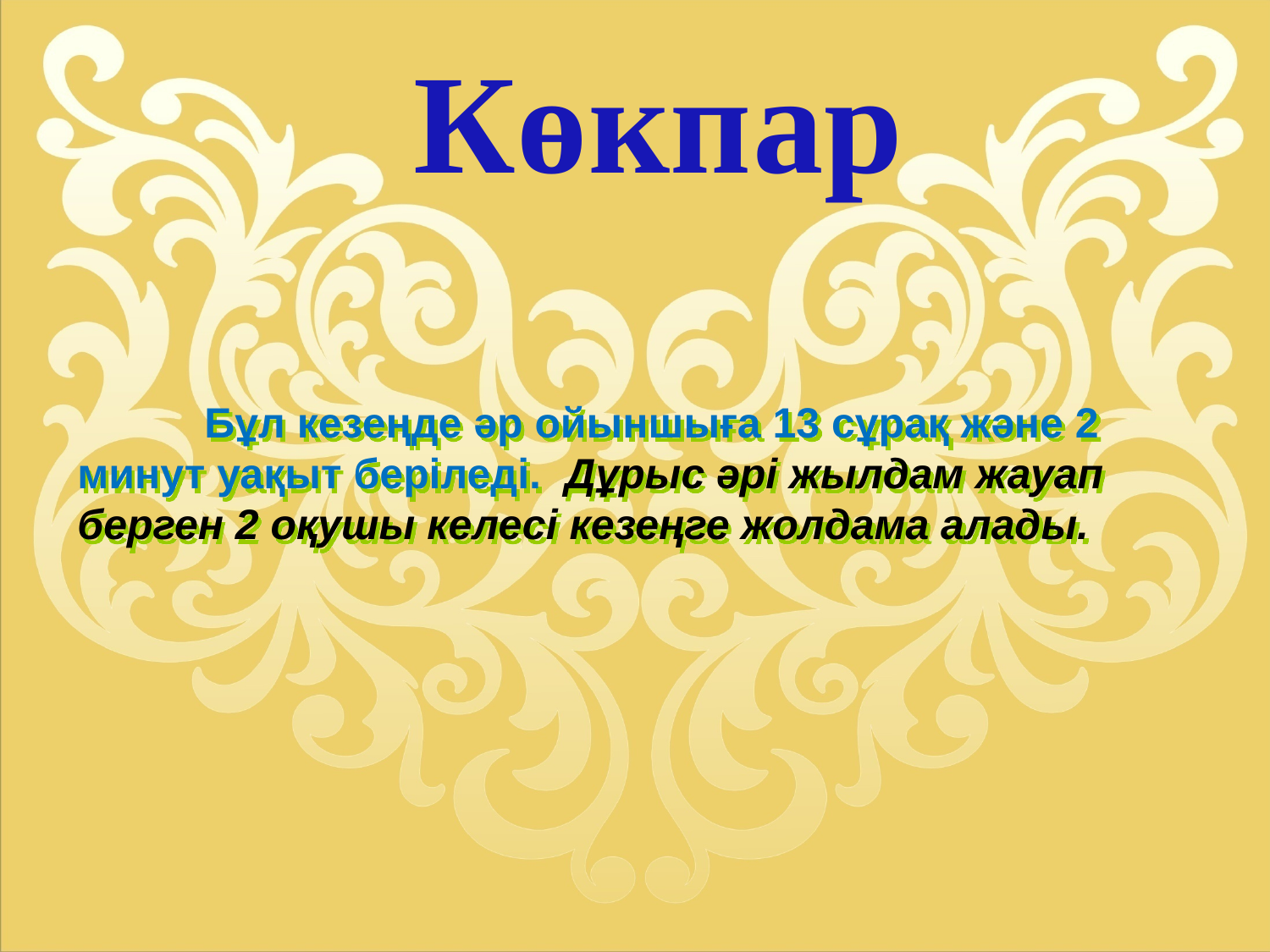

Көкпар
	Бұл кезеңде әр ойыншыға 13 сұрақ және 2 минут уақыт беріледі.  Дұрыс әрі жылдам жауап берген 2 оқушы келесі кезеңге жолдама алады.